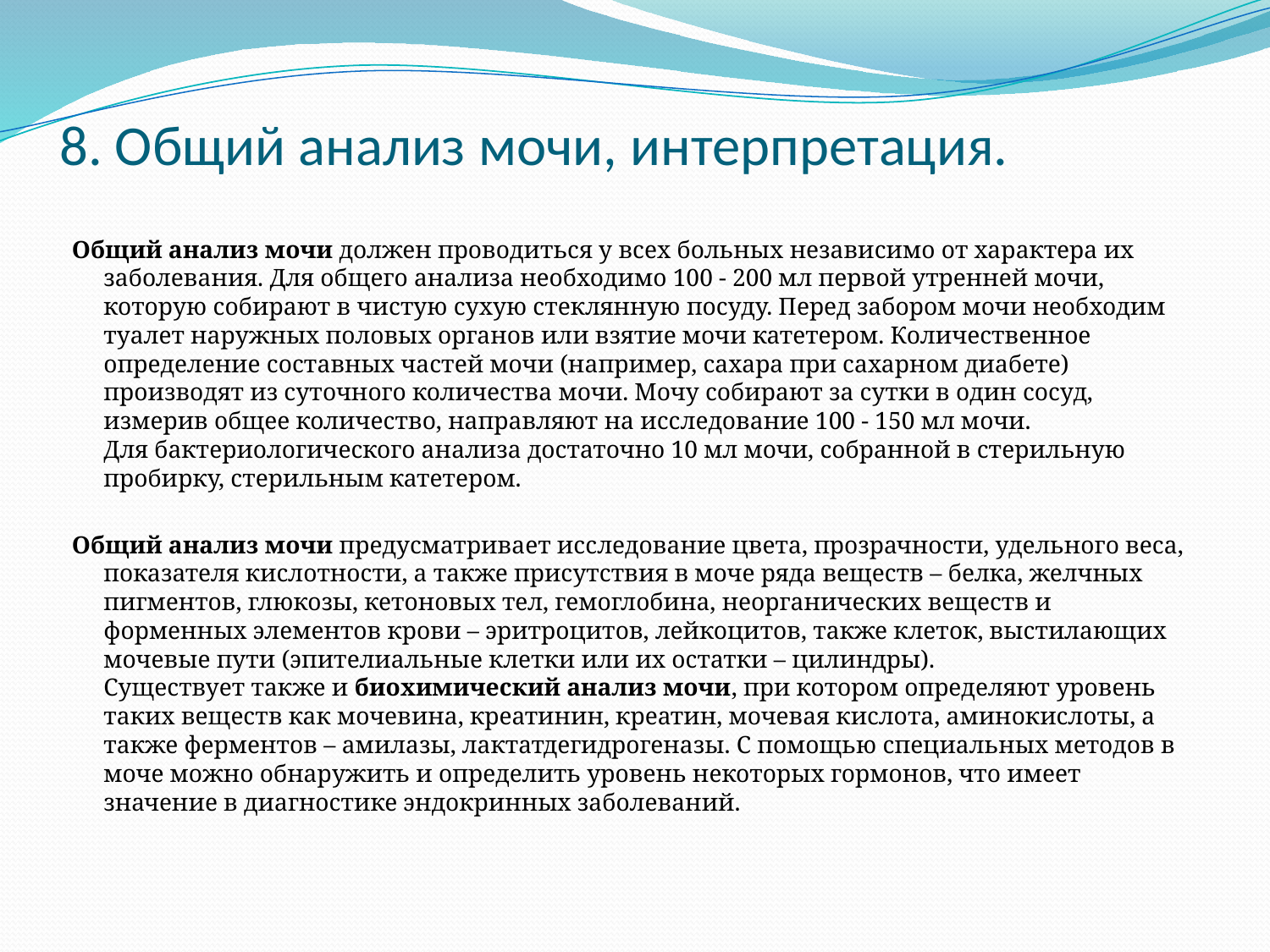

# 8. Общий анализ мочи, интерпретация.
Общий анализ мочи должен проводиться у всех больных независимо от характера их заболевания. Для общего анализа необходимо 100 - 200 мл первой утренней мочи, которую собирают в чистую сухую стеклянную посуду. Перед забором мочи необходим туалет наружных половых органов или взятие мочи катетером. Количественное определение составных частей мочи (например, сахара при сахарном диабете) производят из суточного количества мочи. Мочу собирают за сутки в один сосуд, измерив общее количество, направляют на исследование 100 - 150 мл мочи.
Для бактериологического анализа достаточно 10 мл мочи, собранной в стерильную пробирку, стерильным катетером.

Общий анализ мочи предусматривает исследование цвета, прозрачности, удельного веса, показателя кислотности, а также присутствия в моче ряда веществ – белка, желчных пигментов, глюкозы, кетоновых тел, гемоглобина, неорганических веществ и форменных элементов крови – эритроцитов, лейкоцитов, также клеток, выстилающих мочевые пути (эпителиальные клетки или их остатки – цилиндры).
Существует также и биохимический анализ мочи, при котором определяют уровень таких веществ как мочевина, креатинин, креатин, мочевая кислота, аминокислоты, а также ферментов – амилазы, лактатдегидрогеназы. С помощью специальных методов в моче можно обнаружить и определить уровень некоторых гормонов, что имеет значение в диагностике эндокринных заболеваний.